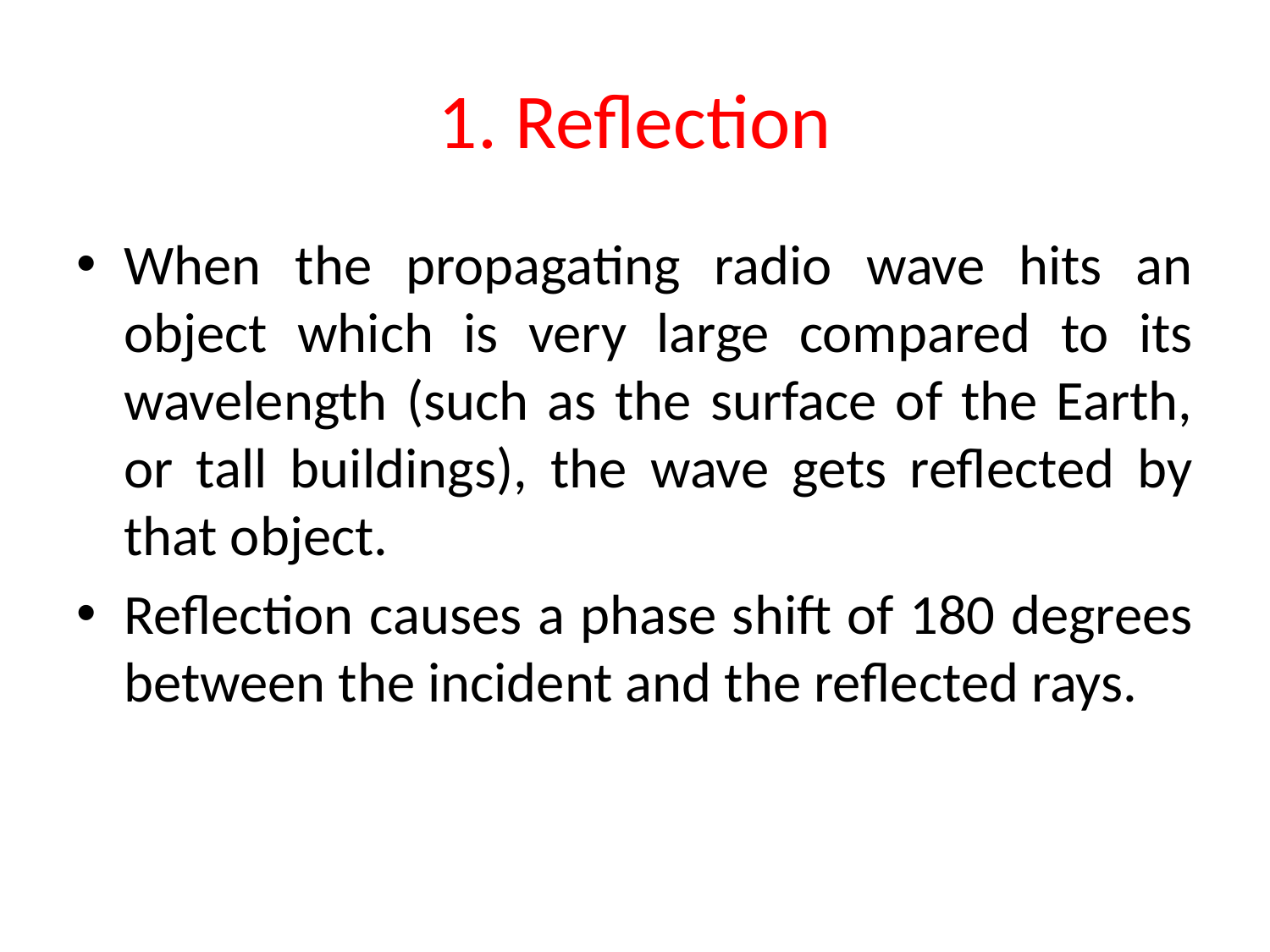

# 1. Reflection
When the propagating radio wave hits an object which is very large compared to its wavelength (such as the surface of the Earth, or tall buildings), the wave gets reflected by that object.
Reflection causes a phase shift of 180 degrees between the incident and the reflected rays.